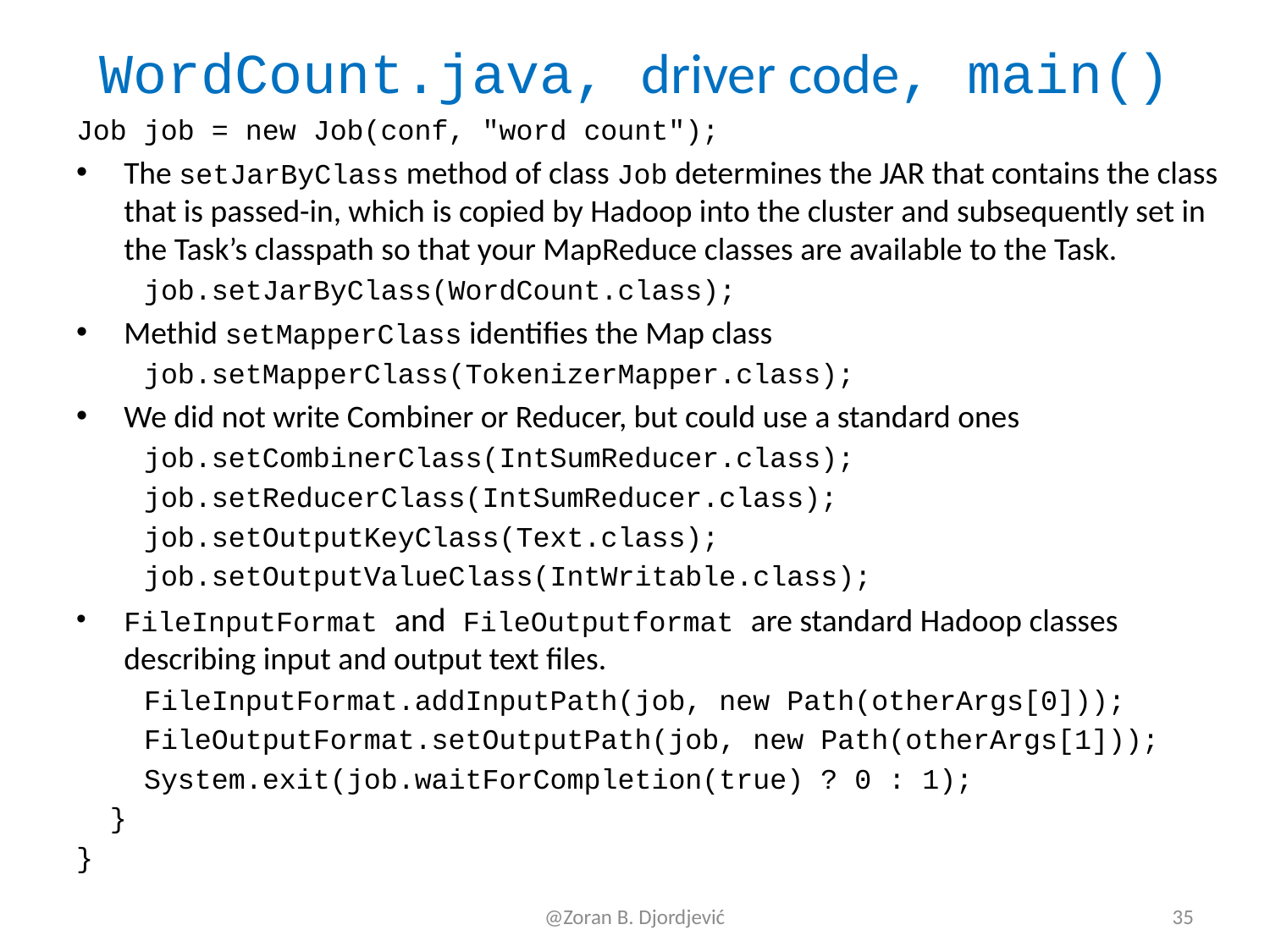

# WordCount.java, driver code, main()
Job job = new Job(conf, "word count");
The setJarByClass method of class Job determines the JAR that contains the class that is passed-in, which is copied by Hadoop into the cluster and subsequently set in the Task’s classpath so that your MapReduce classes are available to the Task.
    job.setJarByClass(WordCount.class);
Methid setMapperClass identifies the Map class
    job.setMapperClass(TokenizerMapper.class);
We did not write Combiner or Reducer, but could use a standard ones
    job.setCombinerClass(IntSumReducer.class);
    job.setReducerClass(IntSumReducer.class);
    job.setOutputKeyClass(Text.class);
    job.setOutputValueClass(IntWritable.class);
FileInputFormat and FileOutputformat are standard Hadoop classes describing input and output text files.
    FileInputFormat.addInputPath(job, new Path(otherArgs[0]));
    FileOutputFormat.setOutputPath(job, new Path(otherArgs[1]));
    System.exit(job.waitForCompletion(true) ? 0 : 1);
  }
}
@Zoran B. Djordjević
35